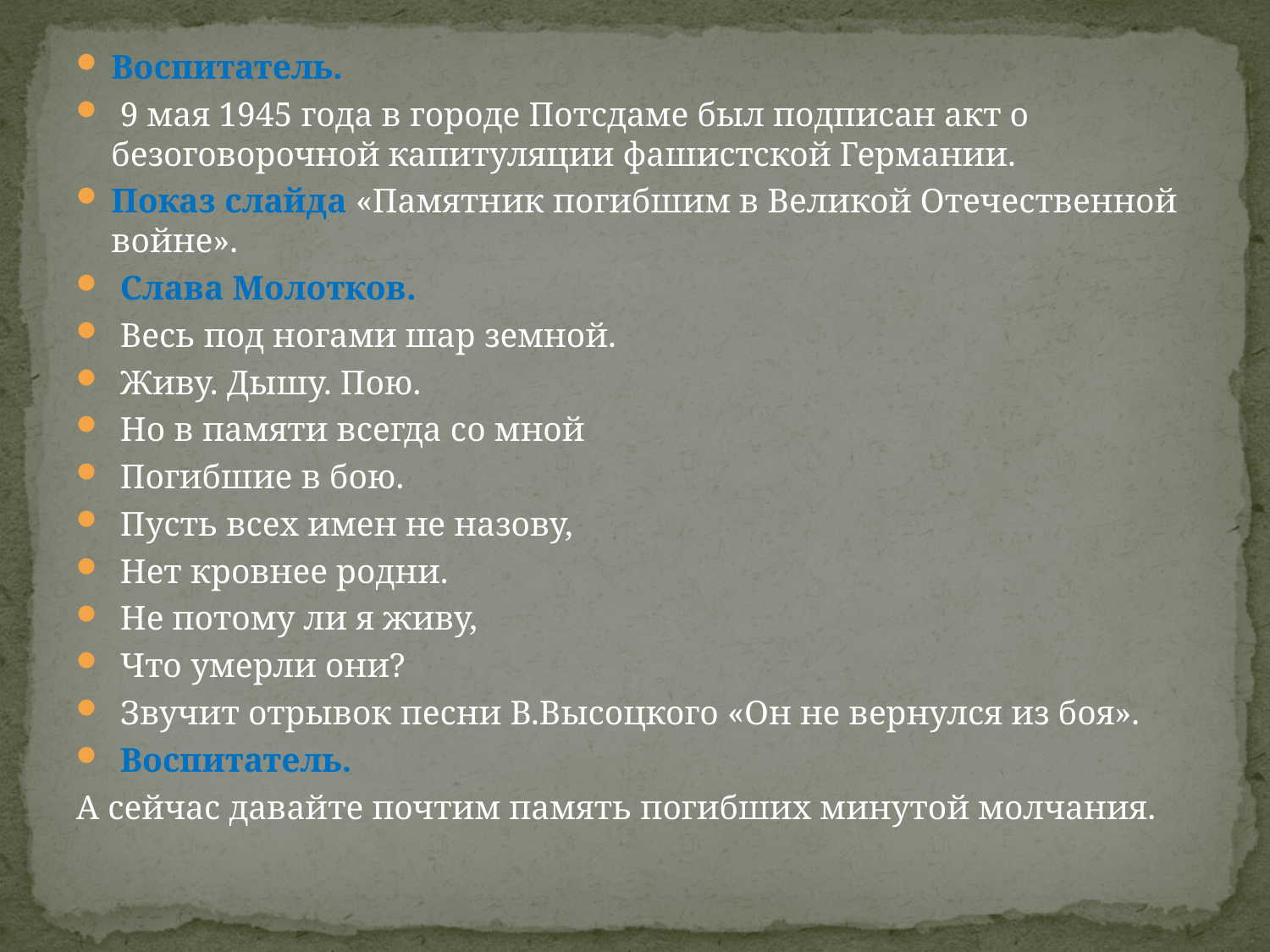

Воспитатель.
 9 мая 1945 года в городе Потсдаме был подписан акт о  безоговорочной капитуляции фашистской Германии.
Показ слайда «Памятник погибшим в Великой Отечественной войне».
 Слава Молотков.
 Весь под ногами шар земной.
 Живу. Дышу. Пою.
 Но в памяти всегда со мной
 Погибшие в бою.
 Пусть всех имен не назову,
 Нет кровнее родни.
 Не потому ли я живу,
 Что умерли они?
 Звучит отрывок песни В.Высоцкого «Он не вернулся из боя».
 Воспитатель.
А сейчас давайте почтим память погибших минутой молчания.